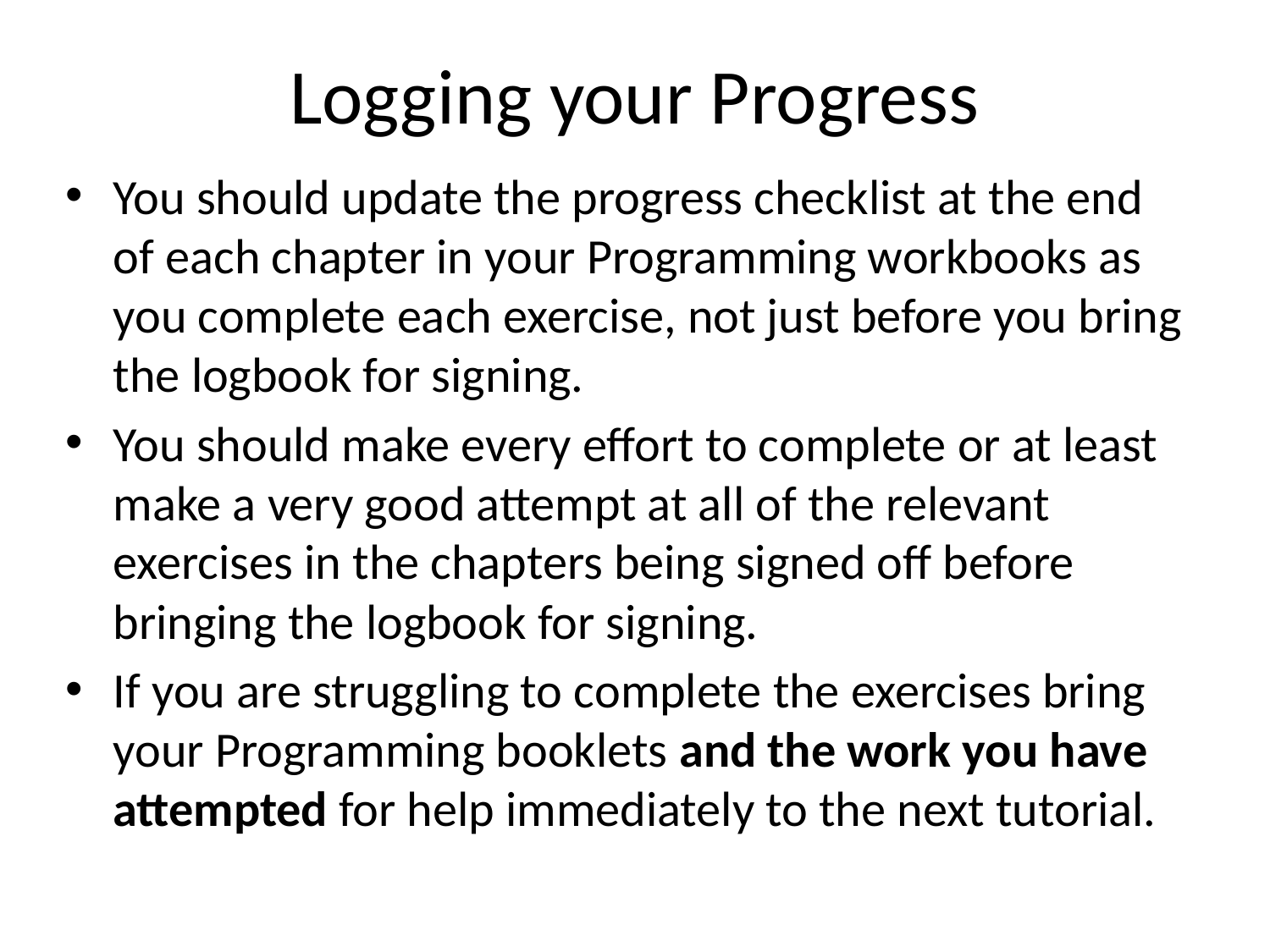

# Logging your Progress
You should update the progress checklist at the end of each chapter in your Programming workbooks as you complete each exercise, not just before you bring the logbook for signing.
You should make every effort to complete or at least make a very good attempt at all of the relevant exercises in the chapters being signed off before bringing the logbook for signing.
If you are struggling to complete the exercises bring your Programming booklets and the work you have attempted for help immediately to the next tutorial.